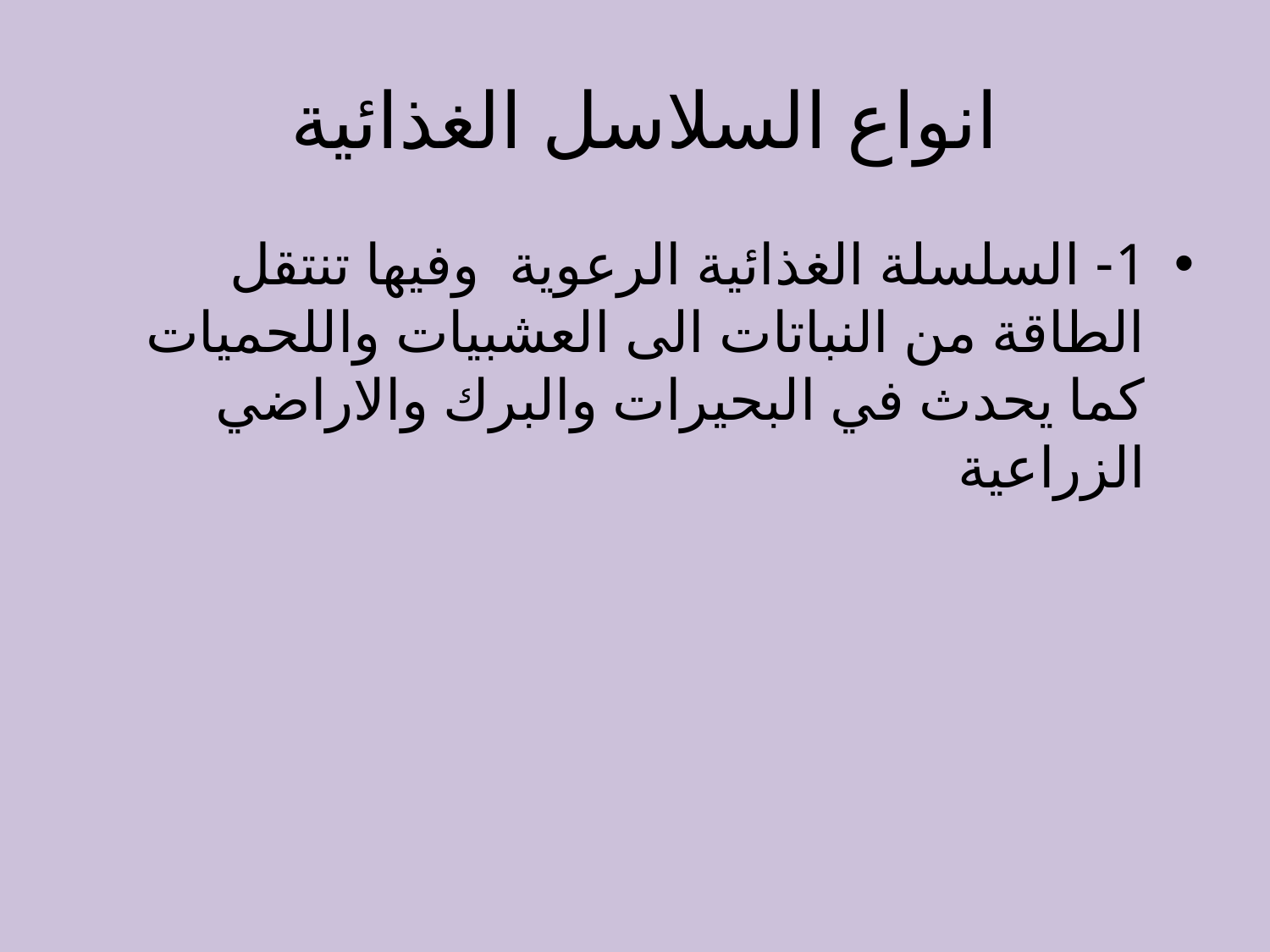

# انواع السلاسل الغذائية
1- السلسلة الغذائية الرعوية  وفيها تنتقل الطاقة من النباتات الى العشبيات واللحميات كما يحدث في البحيرات والبرك والاراضي الزراعية